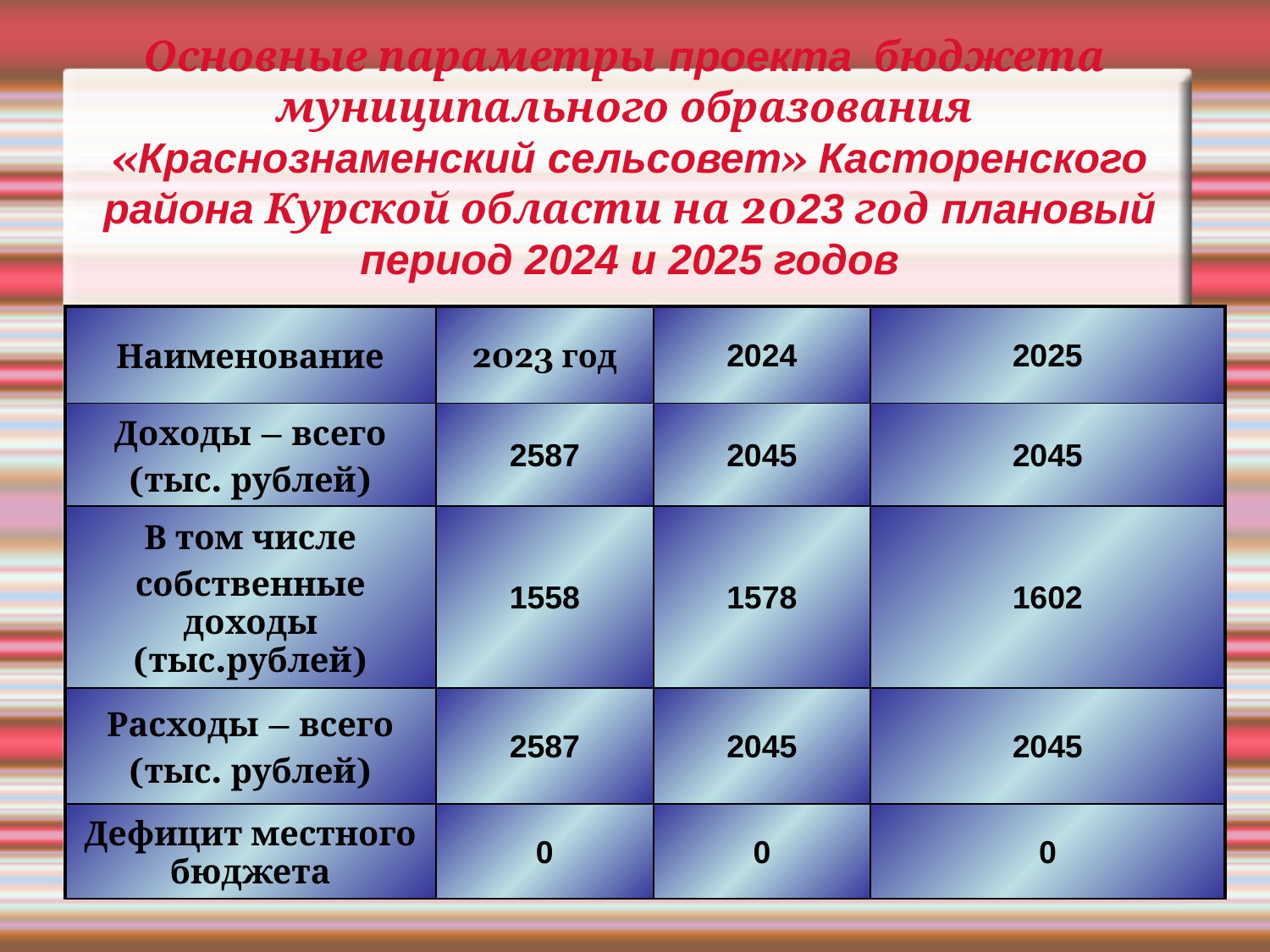

# Основные параметры проекта  бюджета муниципального образования «Краснознаменский сельсовет» Касторенского района Курской области на 2023 год плановый период 2024 и 2025 годов
| Наименование | 2023 год | 2024 | 2025 |
| --- | --- | --- | --- |
| Доходы – всего (тыс. рублей) | 2587 | 2045 | 2045 |
| В том числе собственные доходы (тыс.рублей) | 1558 | 1578 | 1602 |
| Расходы – всего (тыс. рублей) | 2587 | 2045 | 2045 |
| Дефицит местного бюджета | 0 | 0 | 0 |